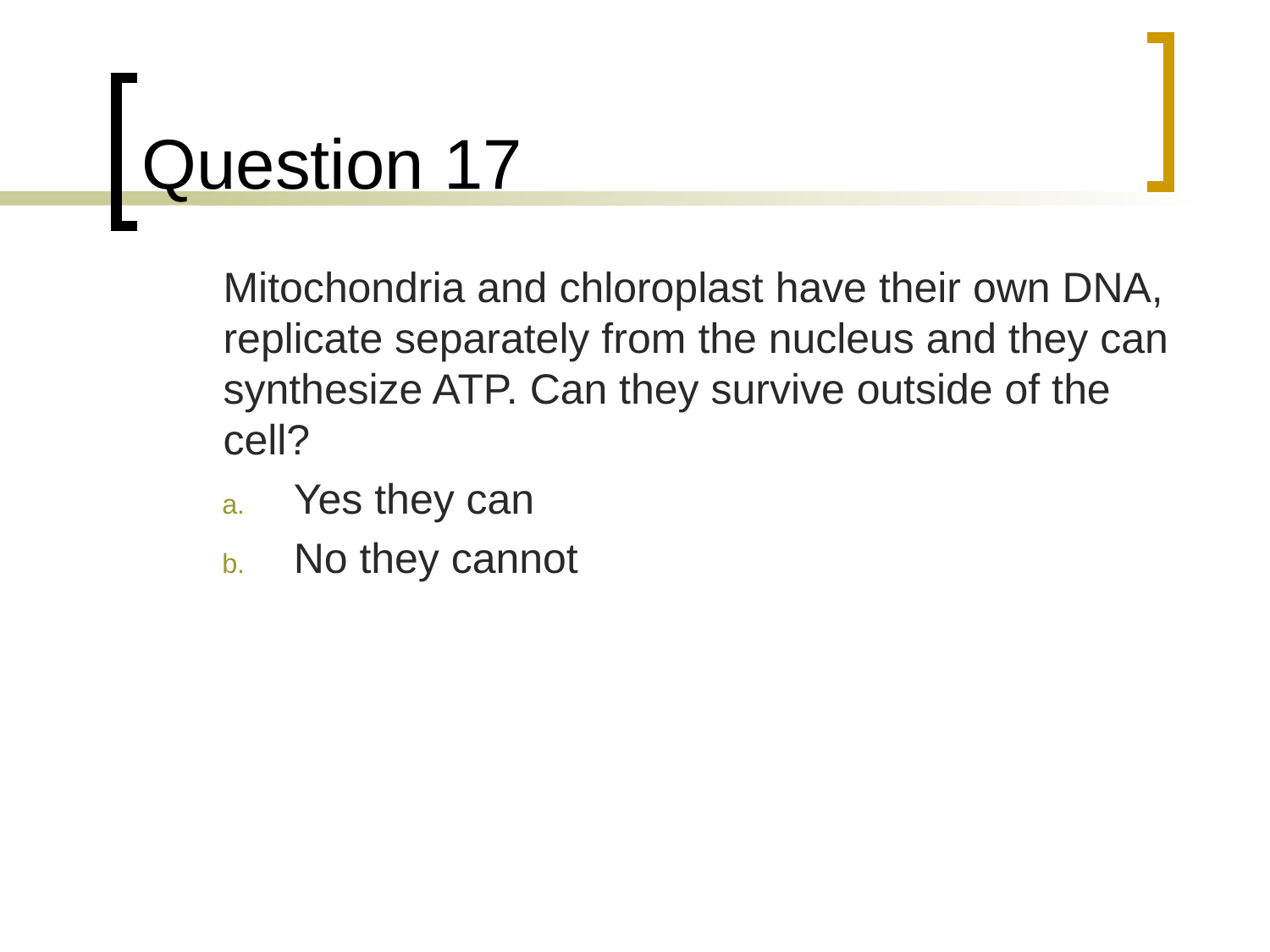

# Question 17
	Mitochondria and chloroplast have their own DNA, replicate separately from the nucleus and they can synthesize ATP. Can they survive outside of the cell?
Yes they can
No they cannot